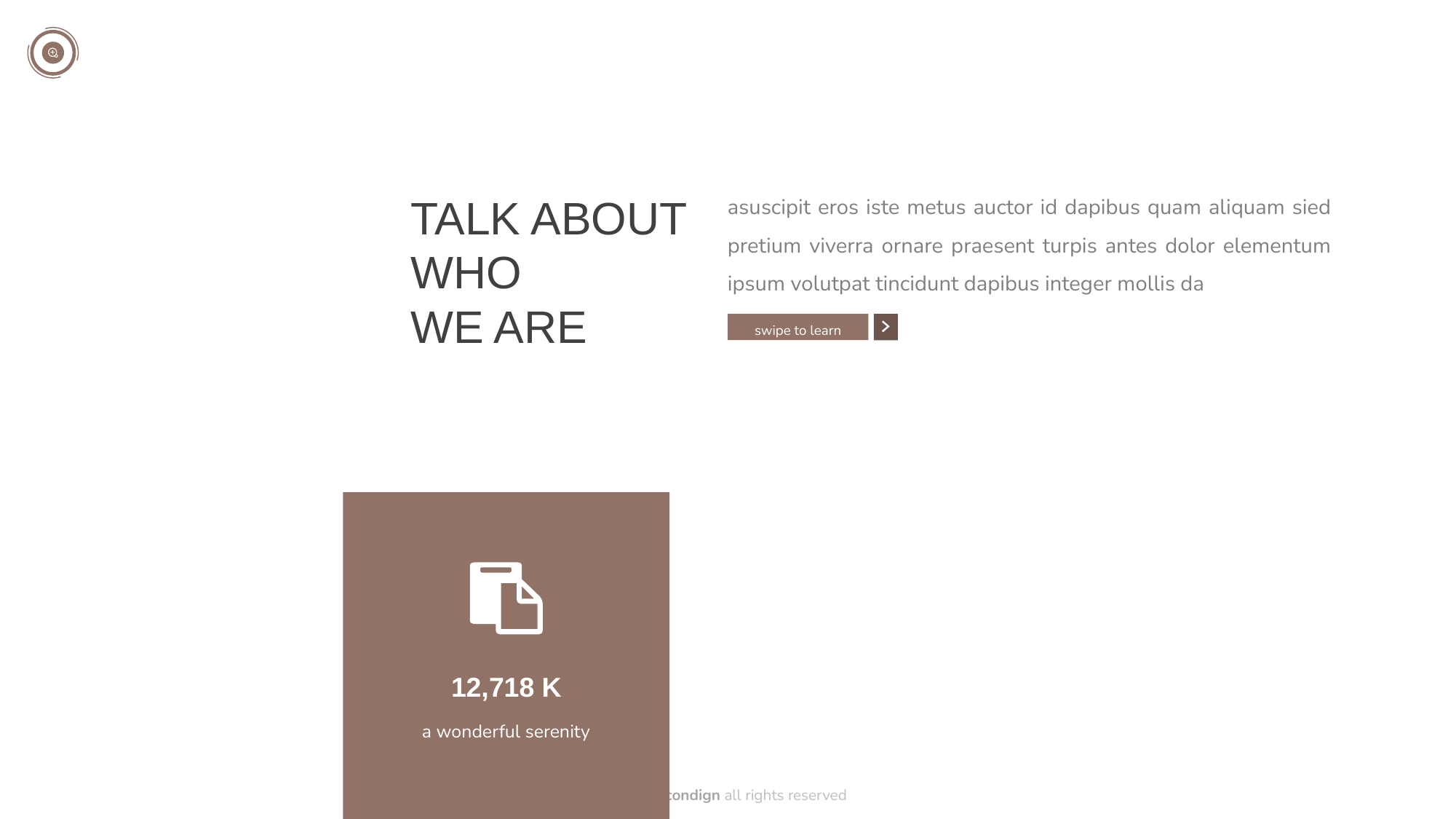

asuscipit eros iste metus auctor id dapibus quam aliquam sied pretium viverra ornare praesent turpis antes dolor elementum ipsum volutpat tincidunt dapibus integer mollis da
TALK ABOUT
WHO
WE ARE

swipe to learn

12,718 K
a wonderful serenity
© 2020 condign all rights reserved